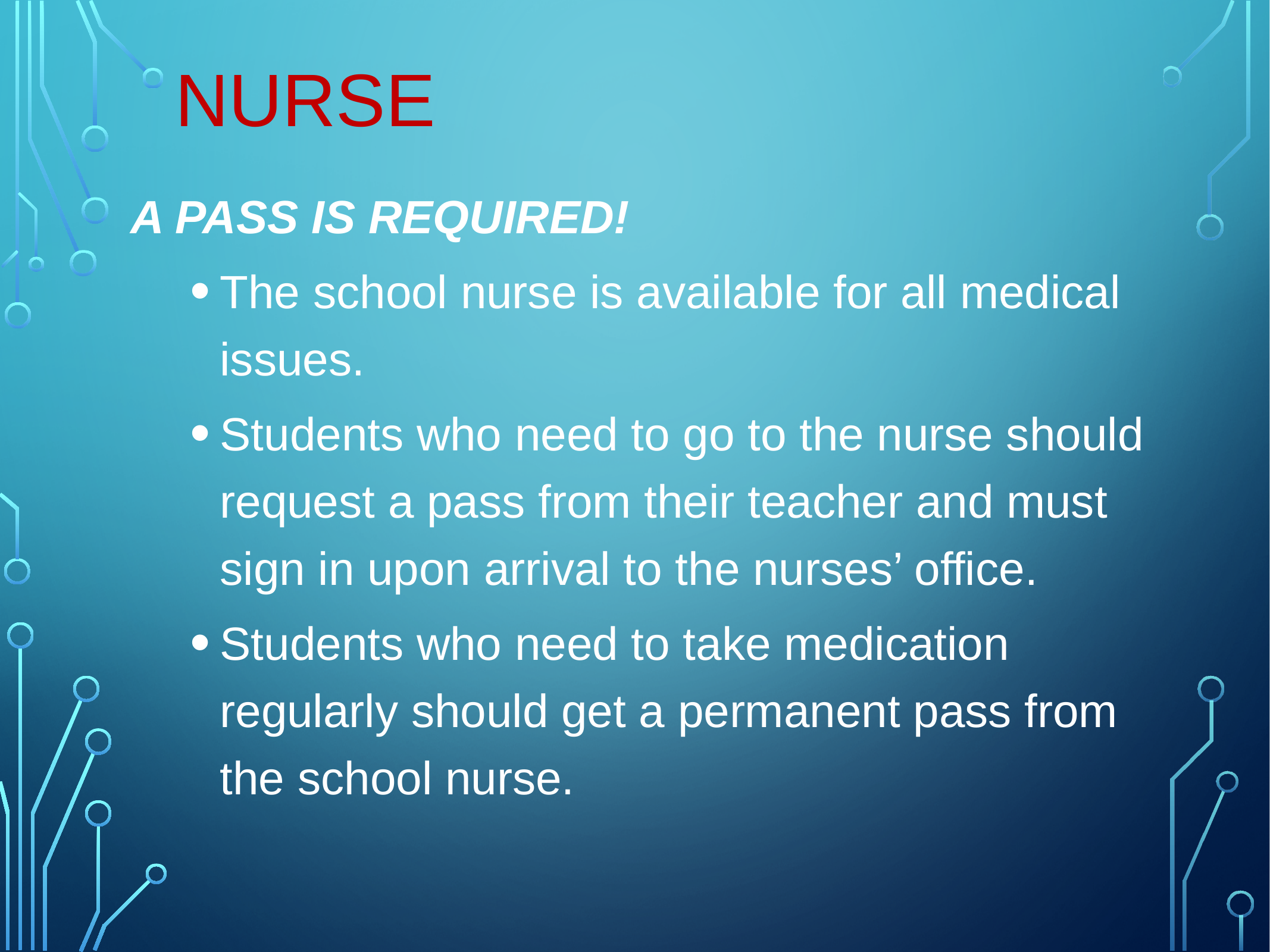

# Nurse
A PASS IS REQUIRED!
The school nurse is available for all medical issues.
Students who need to go to the nurse should request a pass from their teacher and must sign in upon arrival to the nurses’ office.
Students who need to take medication regularly should get a permanent pass from the school nurse.